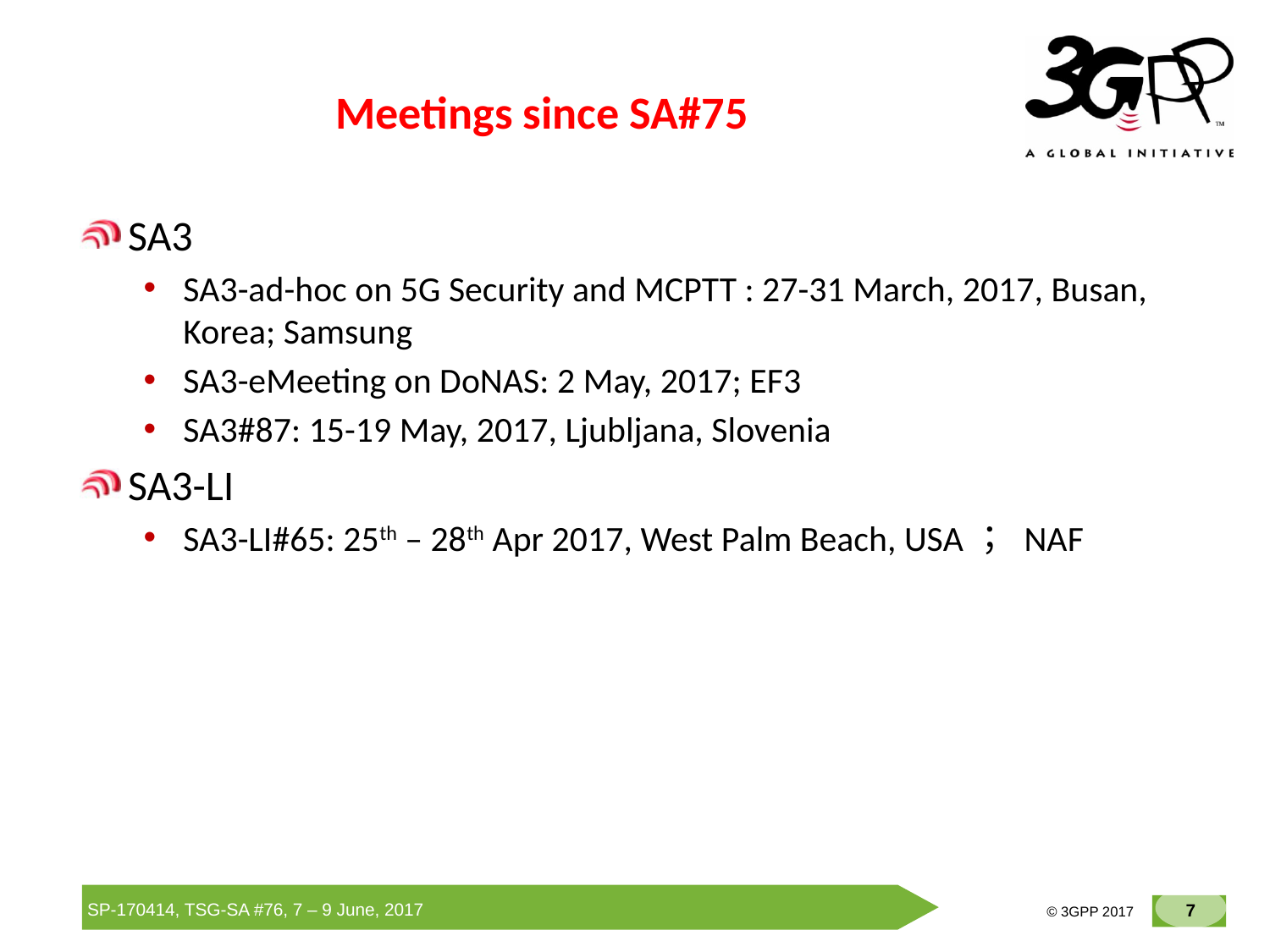

# Meetings since SA#75
SA3
SA3-ad-hoc on 5G Security and MCPTT : 27-31 March, 2017, Busan, Korea; Samsung
SA3-eMeeting on DoNAS: 2 May, 2017; EF3
SA3#87: 15-19 May, 2017, Ljubljana, Slovenia
SA3-LI
SA3-LI#65: 25th – 28th Apr 2017, West Palm Beach, USA； NAF